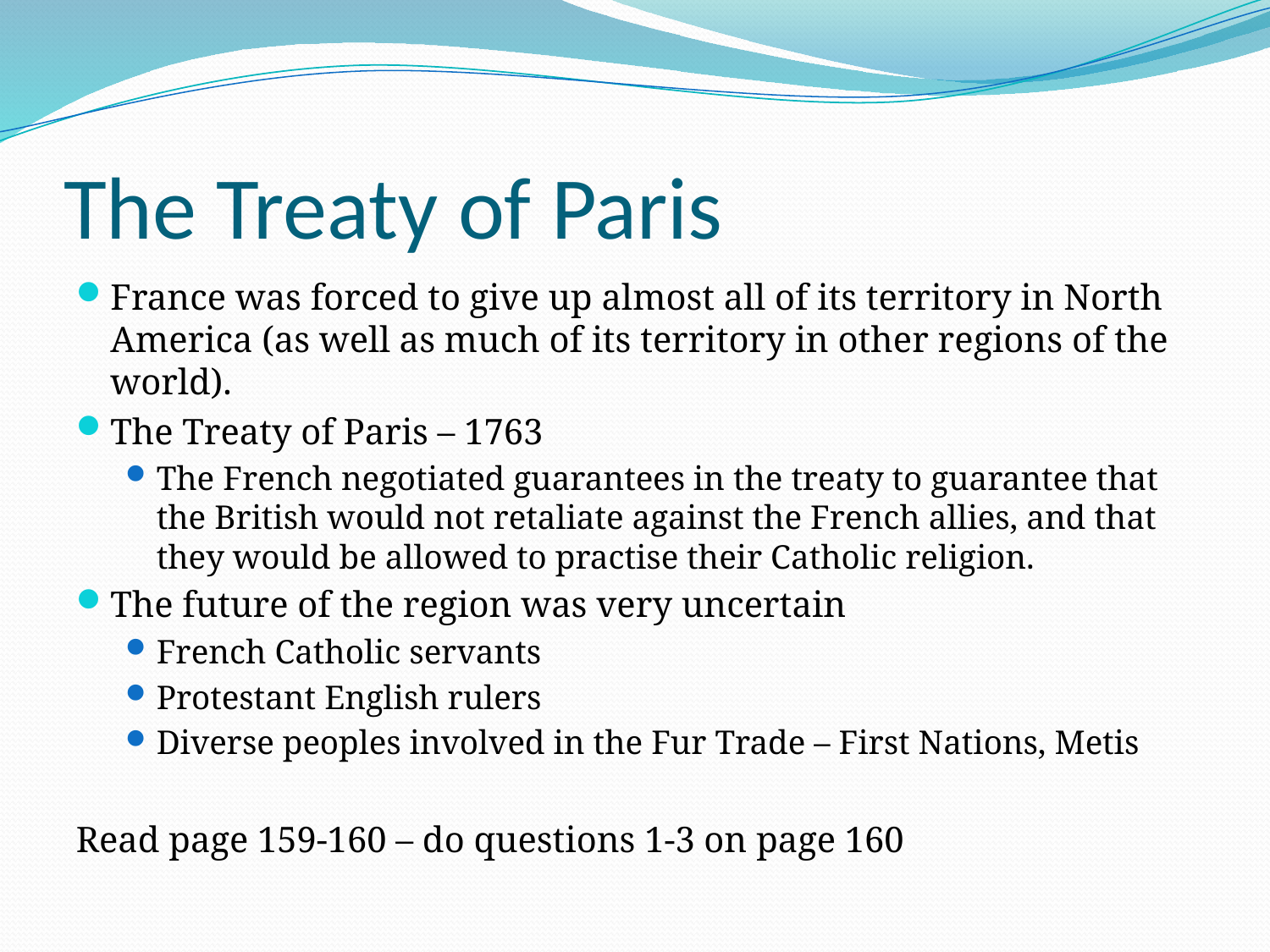

# The Treaty of Paris
France was forced to give up almost all of its territory in North America (as well as much of its territory in other regions of the world).
The Treaty of Paris – 1763
The French negotiated guarantees in the treaty to guarantee that the British would not retaliate against the French allies, and that they would be allowed to practise their Catholic religion.
The future of the region was very uncertain
French Catholic servants
Protestant English rulers
Diverse peoples involved in the Fur Trade – First Nations, Metis

Read page 159-160 – do questions 1-3 on page 160